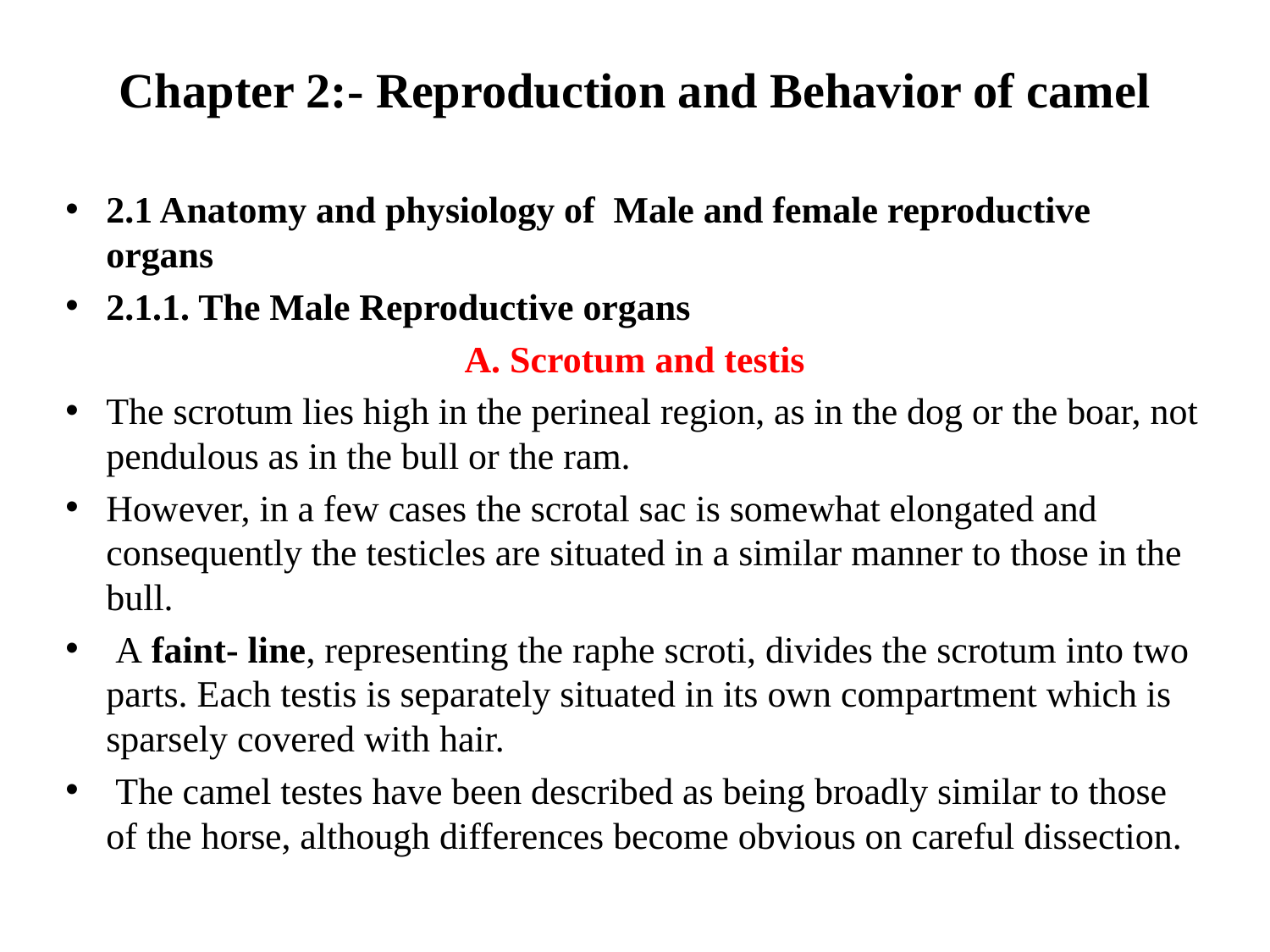

# Chapter 2:- Reproduction and Behavior of camel
2.1 Anatomy and physiology of  Male and female reproductive organs
2.1.1. The Male Reproductive organs
A. Scrotum and testis
The scrotum lies high in the perineal region, as in the dog or the boar, not pendulous as in the bull or the ram.
However, in a few cases the scrotal sac is somewhat elongated and consequently the testicles are situated in a similar manner to those in the bull.
 A faint- line, representing the raphe scroti, divides the scrotum into two parts. Each testis is separately situated in its own compartment which is sparsely covered with hair.
 The camel testes have been described as being broadly similar to those of the horse, although differences become obvious on careful dissection.